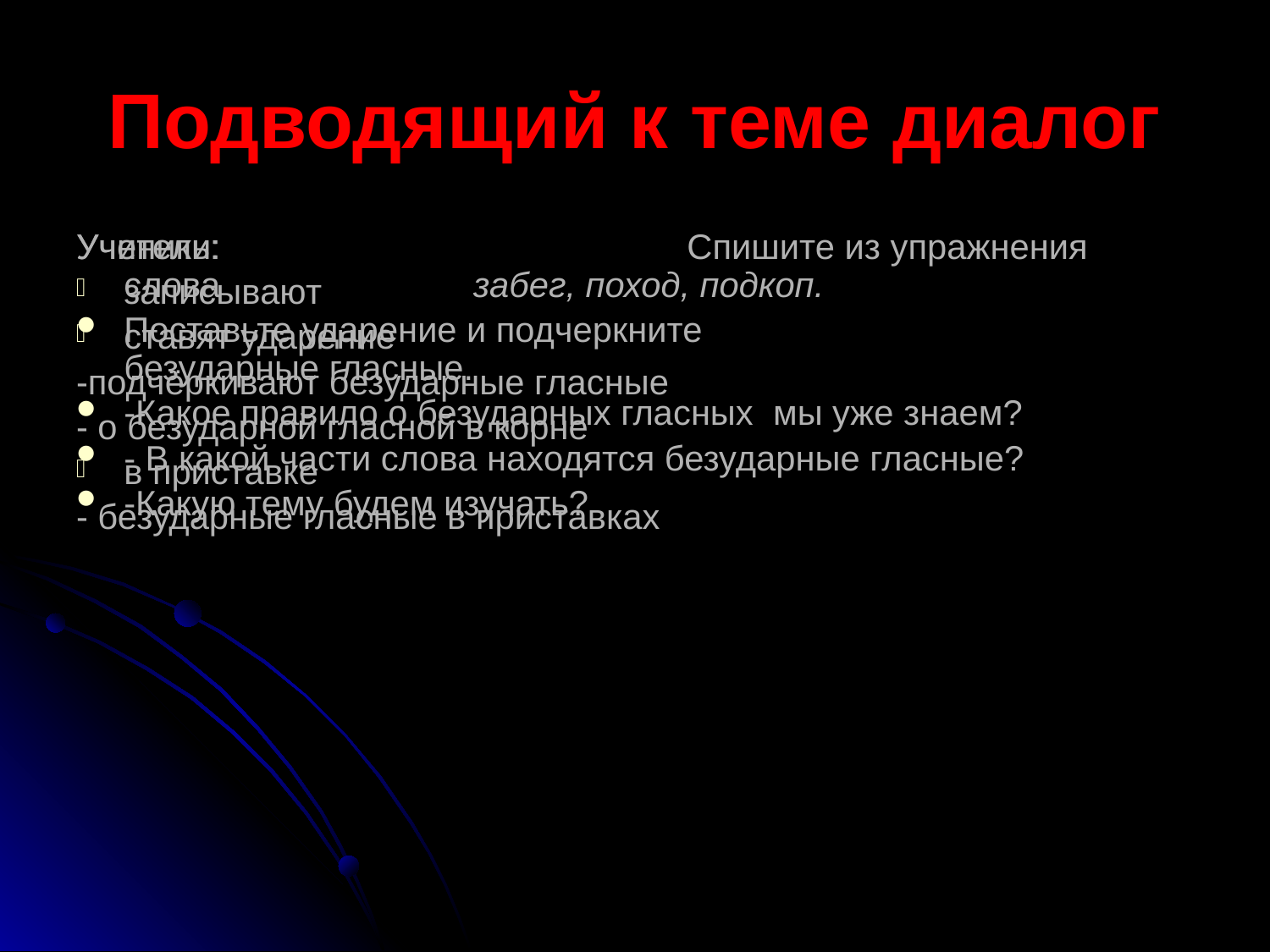

# Подводящий к теме диалог
Учитель:                                                Спишите из упражнения слова                          забег, поход, подкоп.
Поставьте ударение и подчеркните                                      безударные гласные.
-Какое правило о безударных гласных  мы уже знаем?
- В какой части слова находятся безударные гласные?
-Какую тему будем изучать?
Ученики:
записывают
ставят ударение
-подчёркивают безударные гласные
- о безударной гласной в корне
в приставке
- безударные гласные в приставках